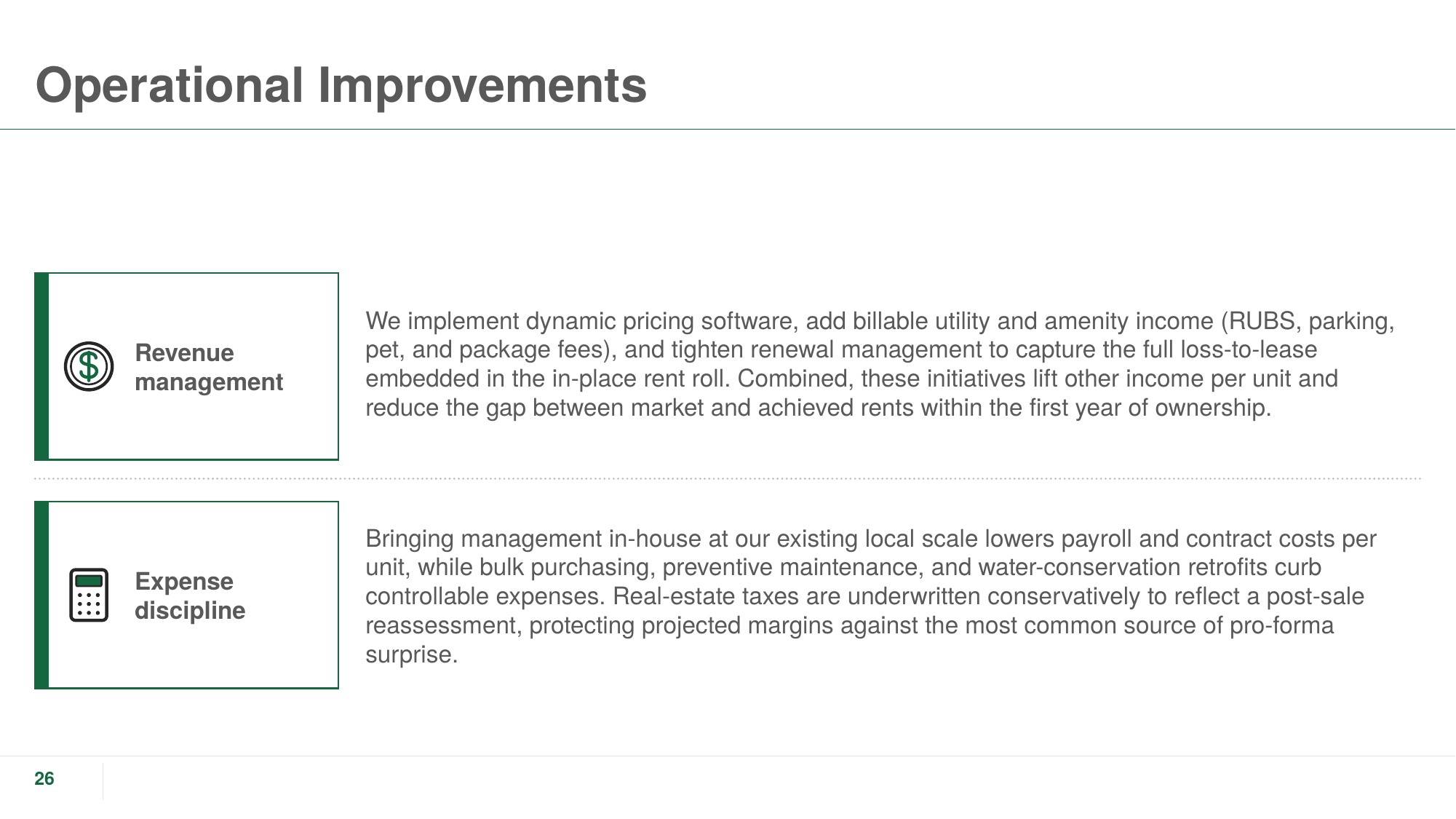

# Operational Improvements
We implement dynamic pricing software, add billable utility and amenity income (RUBS, parking, pet, and package fees), and tighten renewal management to capture the full loss-to-lease embedded in the in-place rent roll. Combined, these initiatives lift other income per unit and reduce the gap between market and achieved rents within the first year of ownership.

Revenue management

Bringing management in-house at our existing local scale lowers payroll and contract costs per unit, while bulk purchasing, preventive maintenance, and water-conservation retrofits curb controllable expenses. Real-estate taxes are underwritten conservatively to reflect a post-sale reassessment, protecting projected margins against the most common source of pro-forma surprise.
Expense discipline

26